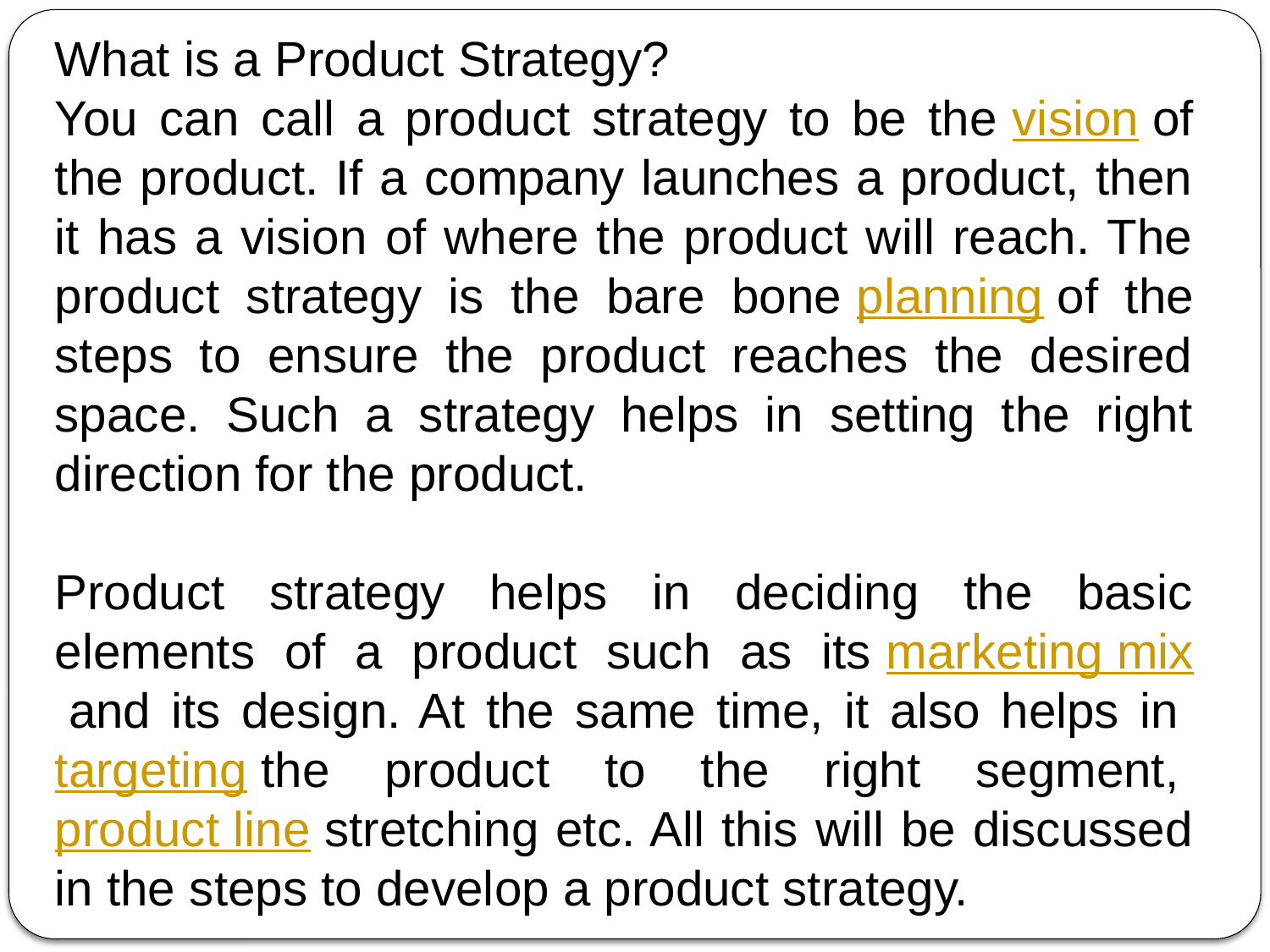

What is a Product Strategy?
You can call a product strategy to be the vision of the product. If a company launches a product, then it has a vision of where the product will reach. The product strategy is the bare bone planning of the steps to ensure the product reaches the desired space. Such a strategy helps in setting the right direction for the product.

Product strategy helps in deciding the basic elements of a product such as its marketing mix and its design. At the same time, it also helps in targeting the product to the right segment, product line stretching etc. All this will be discussed in the steps to develop a product strategy.